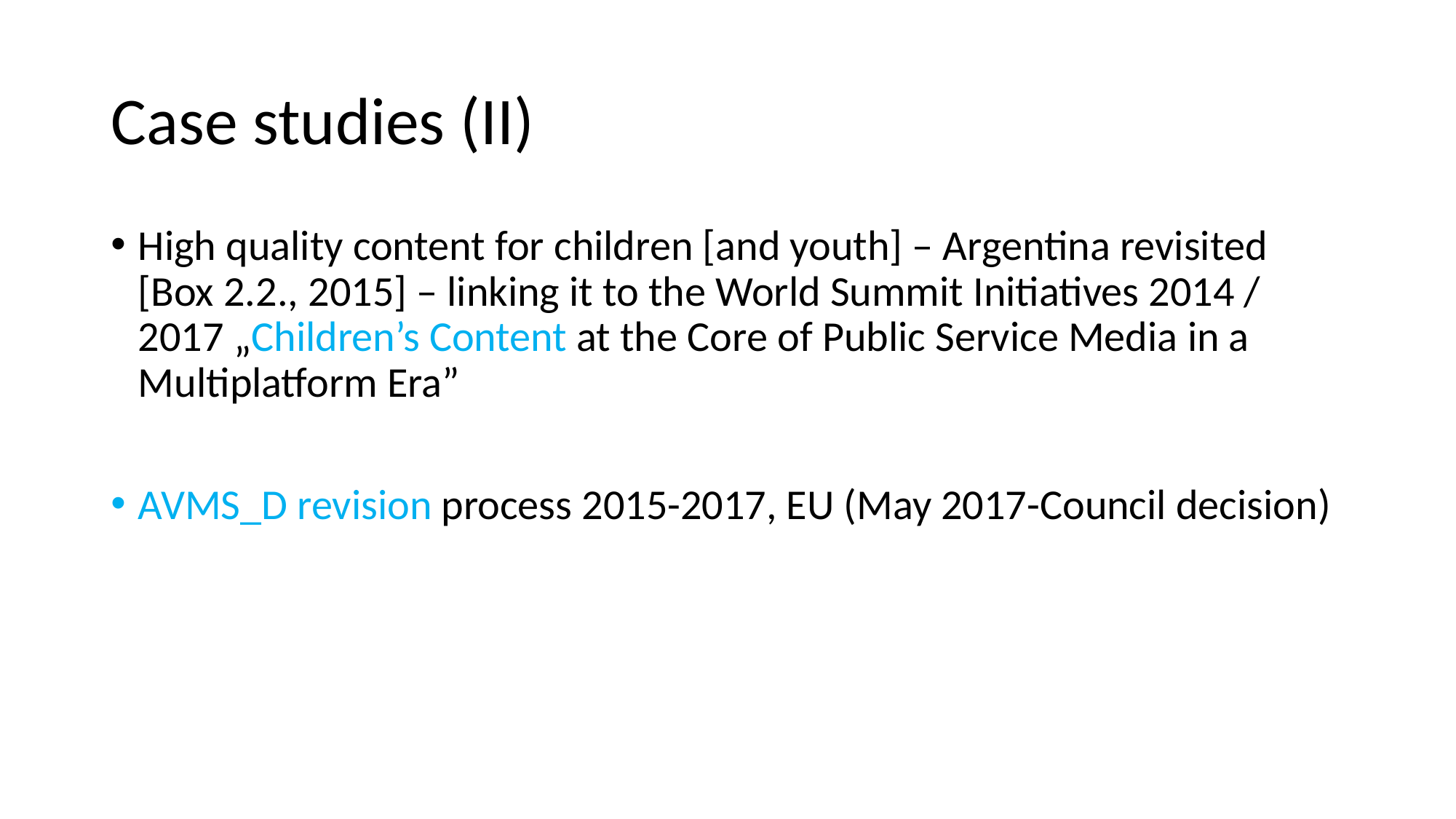

# Case studies (II)
High quality content for children [and youth] – Argentina revisited [Box 2.2., 2015] – linking it to the World Summit Initiatives 2014 / 2017 „Children’s Content at the Core of Public Service Media in a Multiplatform Era”

AVMS_D revision process 2015-2017, EU (May 2017-Council decision)